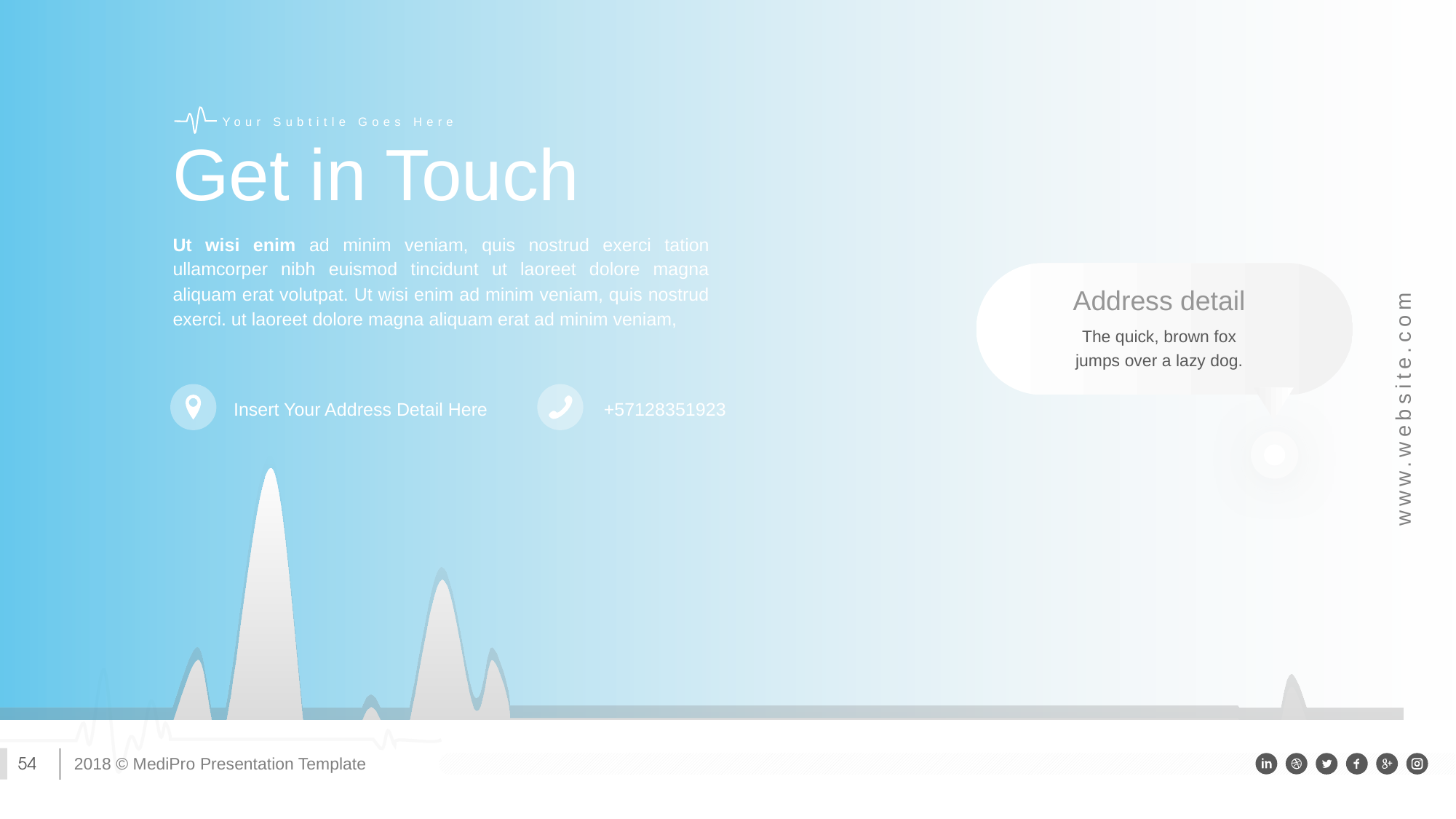

Your Subtitle Goes Here

Get in Touch
Ut wisi enim ad minim veniam, quis nostrud exerci tation ullamcorper nibh euismod tincidunt ut laoreet dolore magna aliquam erat volutpat. Ut wisi enim ad minim veniam, quis nostrud exerci. ut laoreet dolore magna aliquam erat ad minim veniam,

Address detail
The quick, brown fox jumps over a lazy dog.

+57128351923
Insert Your Address Detail Here